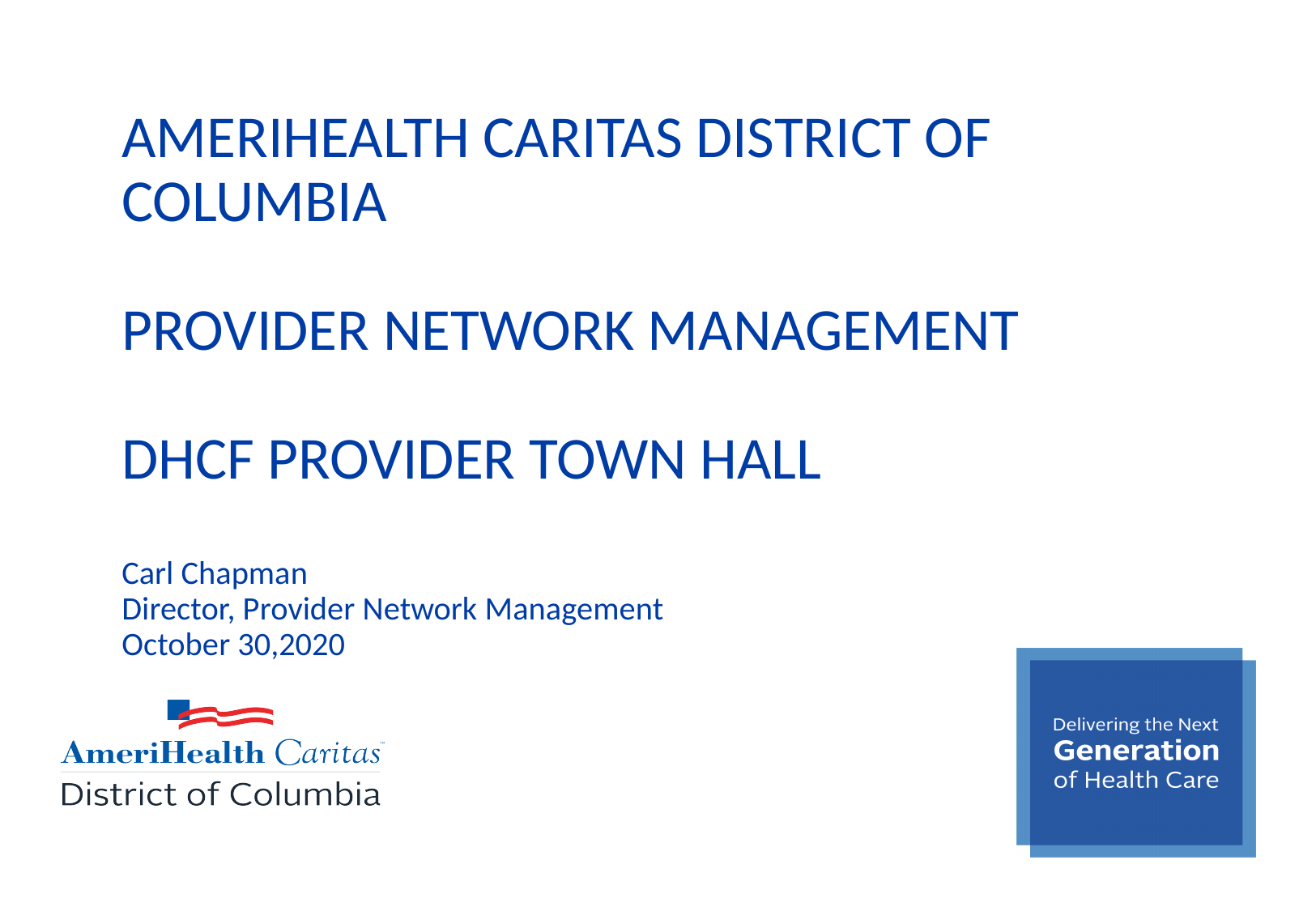

# AMERIHEALTH CARITAS DISTRICT OF COLUMBIA PROVIDER NETWORK MANAGEMENT DHCF PROVIDER TOWN HALL Carl Chapman Director, Provider Network Management October 30,2020